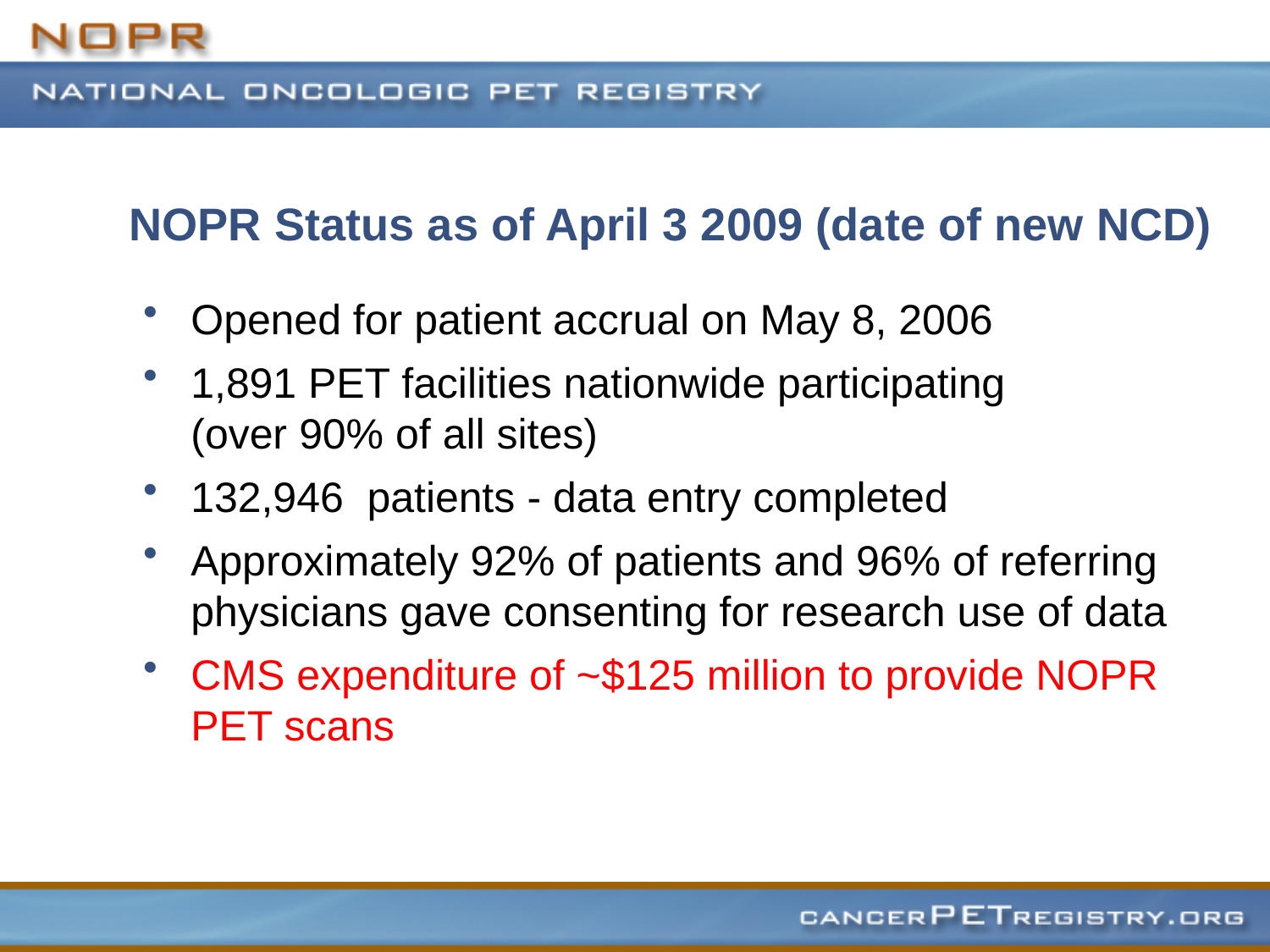

# NOPR Status as of April 3 2009 (date of new NCD)
Opened for patient accrual on May 8, 2006
1,891 PET facilities nationwide participating
(over 90% of all sites)
132,946  patients - data entry completed
Approximately 92% of patients and 96% of referring physicians gave consenting for research use of data
CMS expenditure of ~$125 million to provide NOPR PET scans